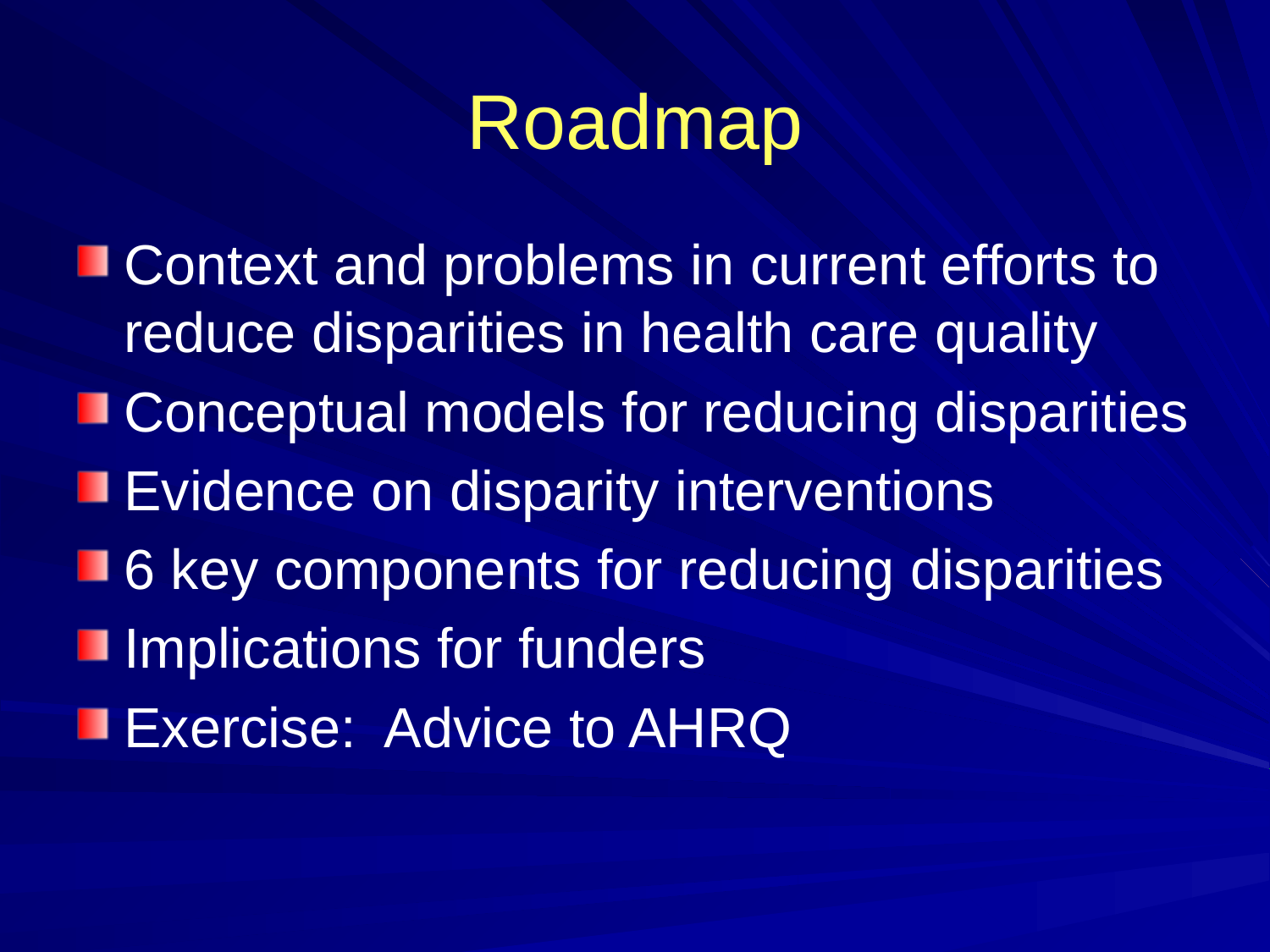

Roadmap
Context and problems in current efforts to reduce disparities in health care quality
Conceptual models for reducing disparities
Evidence on disparity interventions
6 key components for reducing disparities
Implications for funders
Exercise:  Advice to AHRQ